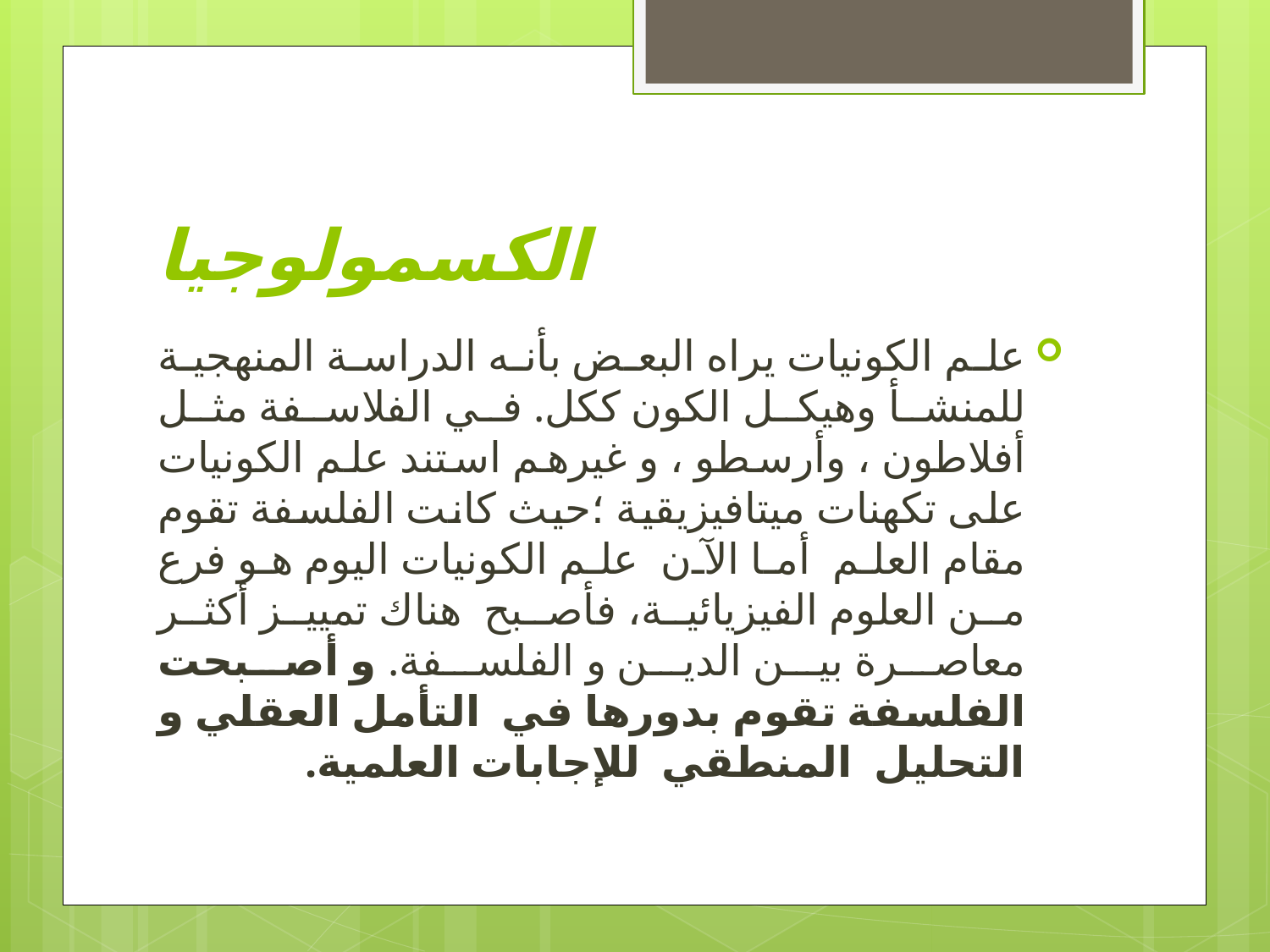

# الكسمولوجيا
علم الكونيات يراه البعض بأنه الدراسة المنهجية للمنشأ وهيكل الكون ككل. في الفلاسفة مثل أفلاطون ، وأرسطو ، و غيرهم استند علم الكونيات على تكهنات ميتافيزيقية ؛حيث كانت الفلسفة تقوم مقام العلم  أما الآن  علم الكونيات اليوم هو فرع من العلوم الفيزيائية، فأصبح  هناك تمييز أكثر معاصرة بين الدين و الفلسفة. و أصبحت الفلسفة تقوم بدورها في  التأمل العقلي و التحليل  المنطقي  للإجابات العلمية.